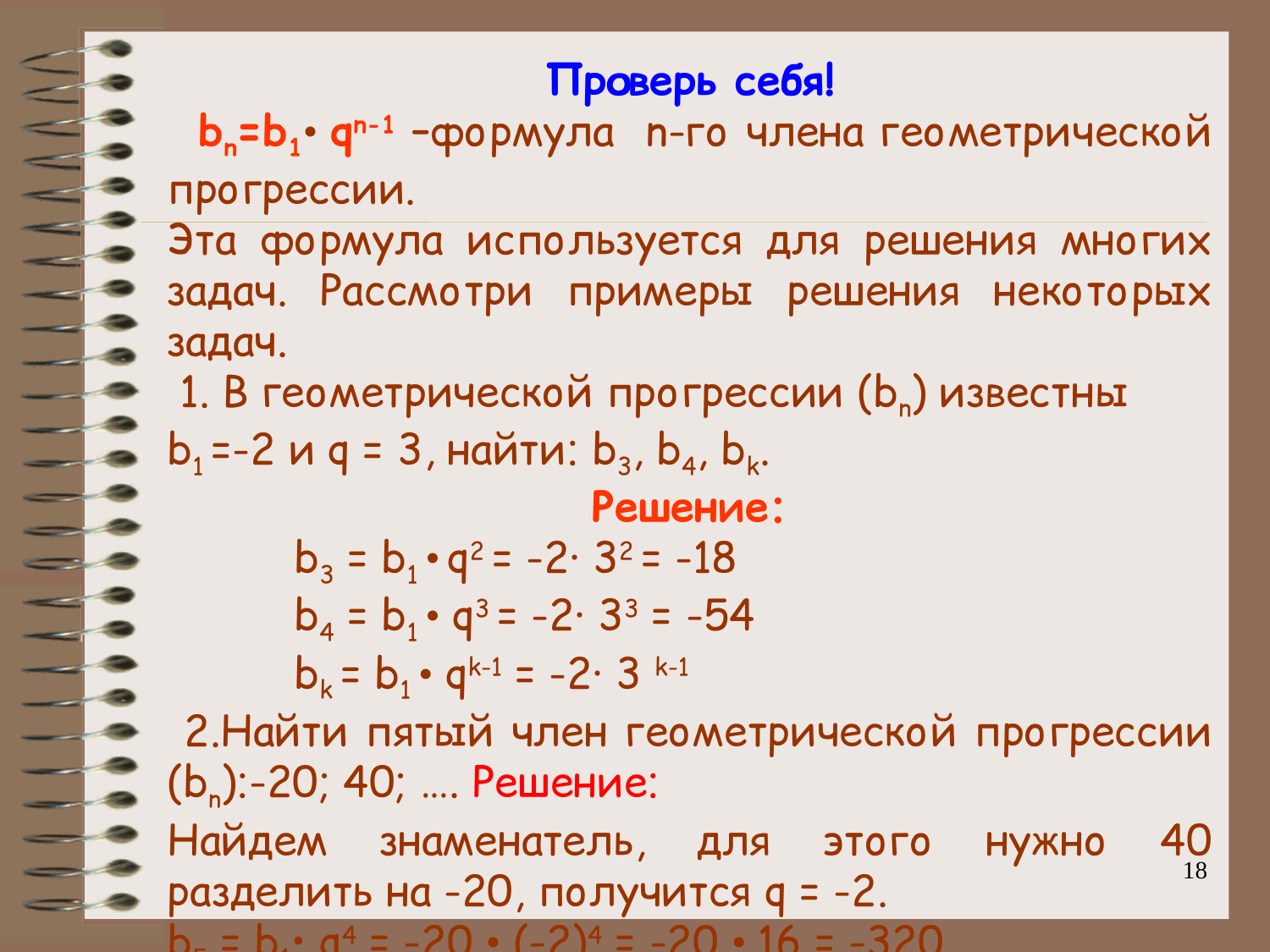

Проверь себя!
  bn=b1• qn-1 –формула  n-го члена геометрической прогрессии.
Эта формула используется для решения многих задач. Рассмотри примеры решения некоторых задач.
 1. В геометрической прогрессии (bn) известны
b1 =-2 и q = 3, найти: b3, b4, bk.
Решение:
	b3 = b1 • q2 = -2· 32 = -18
     	b4 = b1 • q3 = -2· 33 = -54
      	bk = b1 • qk-1 = -2· 3 k-1
 2.Найти пятый член геометрической прогрессии (bn):-20; 40; …. Решение:
Найдем знаменатель, для этого нужно 40 разделить на -20, получится q = -2.
b5 = b1• q4 = -20 • (-2)4 = -20 • 16 = -320
18